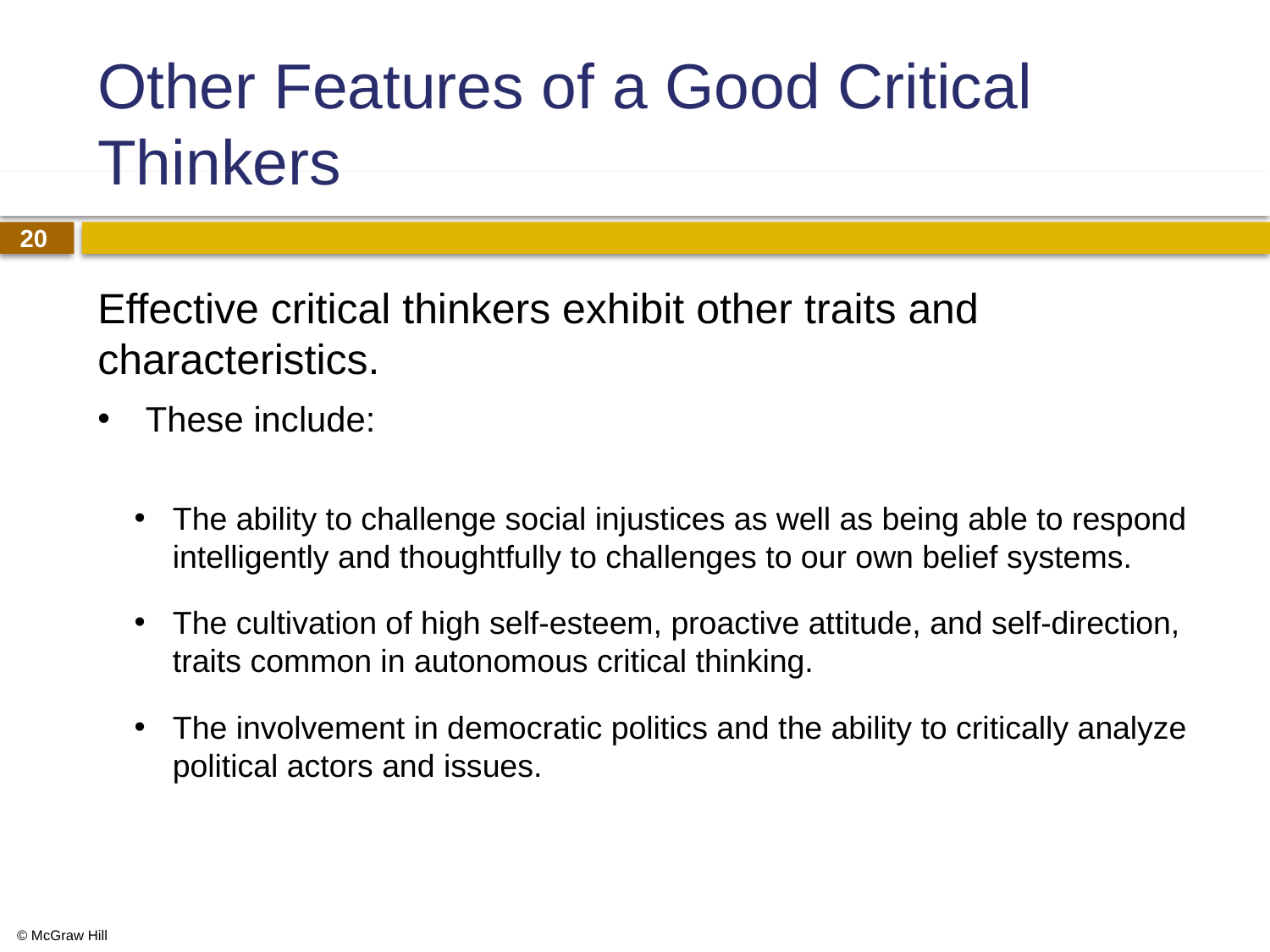

# Other Features of a Good Critical Thinkers
Effective critical thinkers exhibit other traits and characteristics.
These include:

The ability to challenge social injustices as well as being able to respond intelligently and thoughtfully to challenges to our own belief systems.
The cultivation of high self-esteem, proactive attitude, and self-direction, traits common in autonomous critical thinking.
The involvement in democratic politics and the ability to critically analyze political actors and issues.